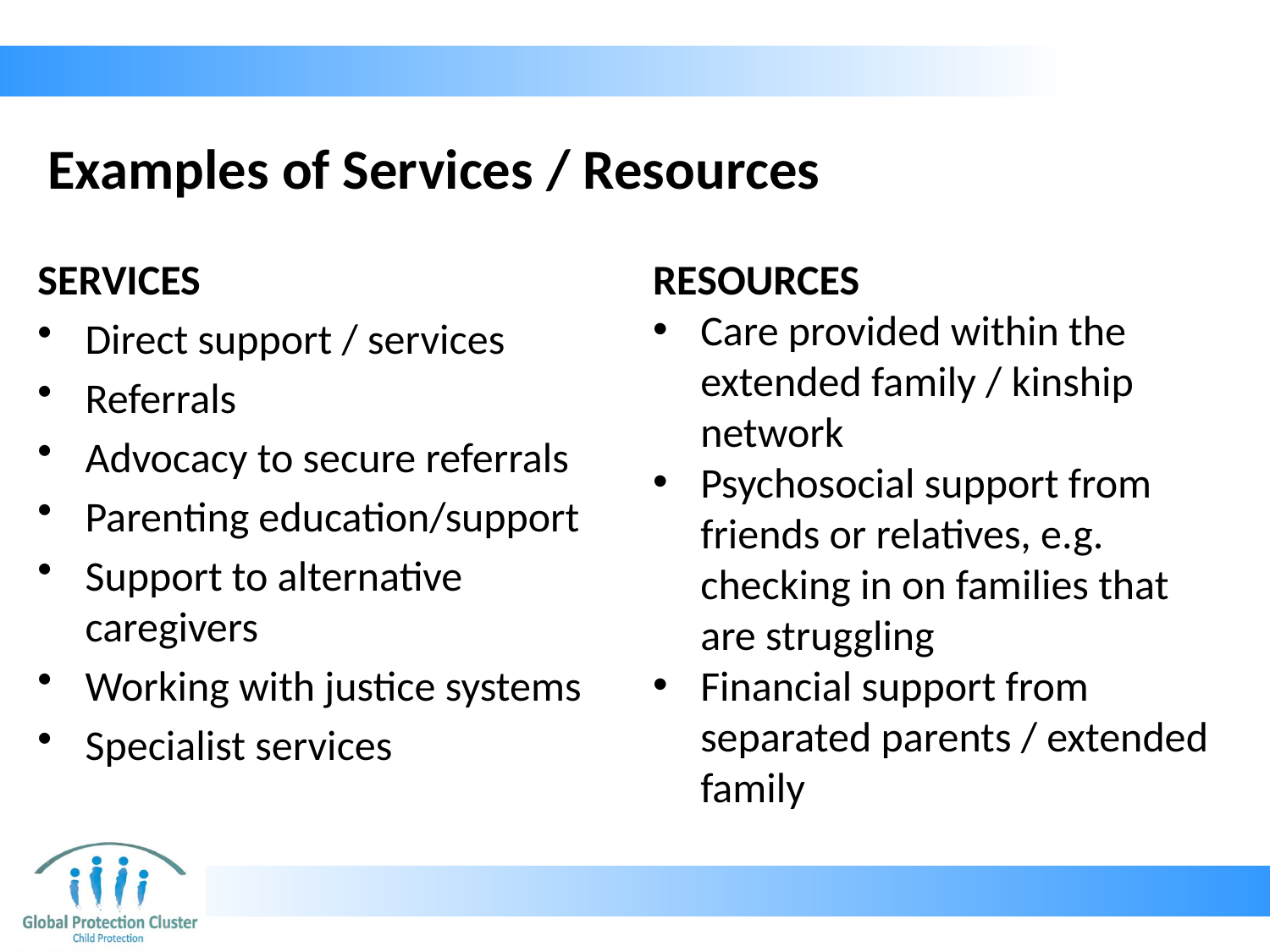

# Examples of Services / Resources
SERVICES
Direct support / services
Referrals
Advocacy to secure referrals
Parenting education/support
Support to alternative caregivers
Working with justice systems
Specialist services

RESOURCES
Care provided within the extended family / kinship network
Psychosocial support from friends or relatives, e.g. checking in on families that are struggling
Financial support from separated parents / extended family